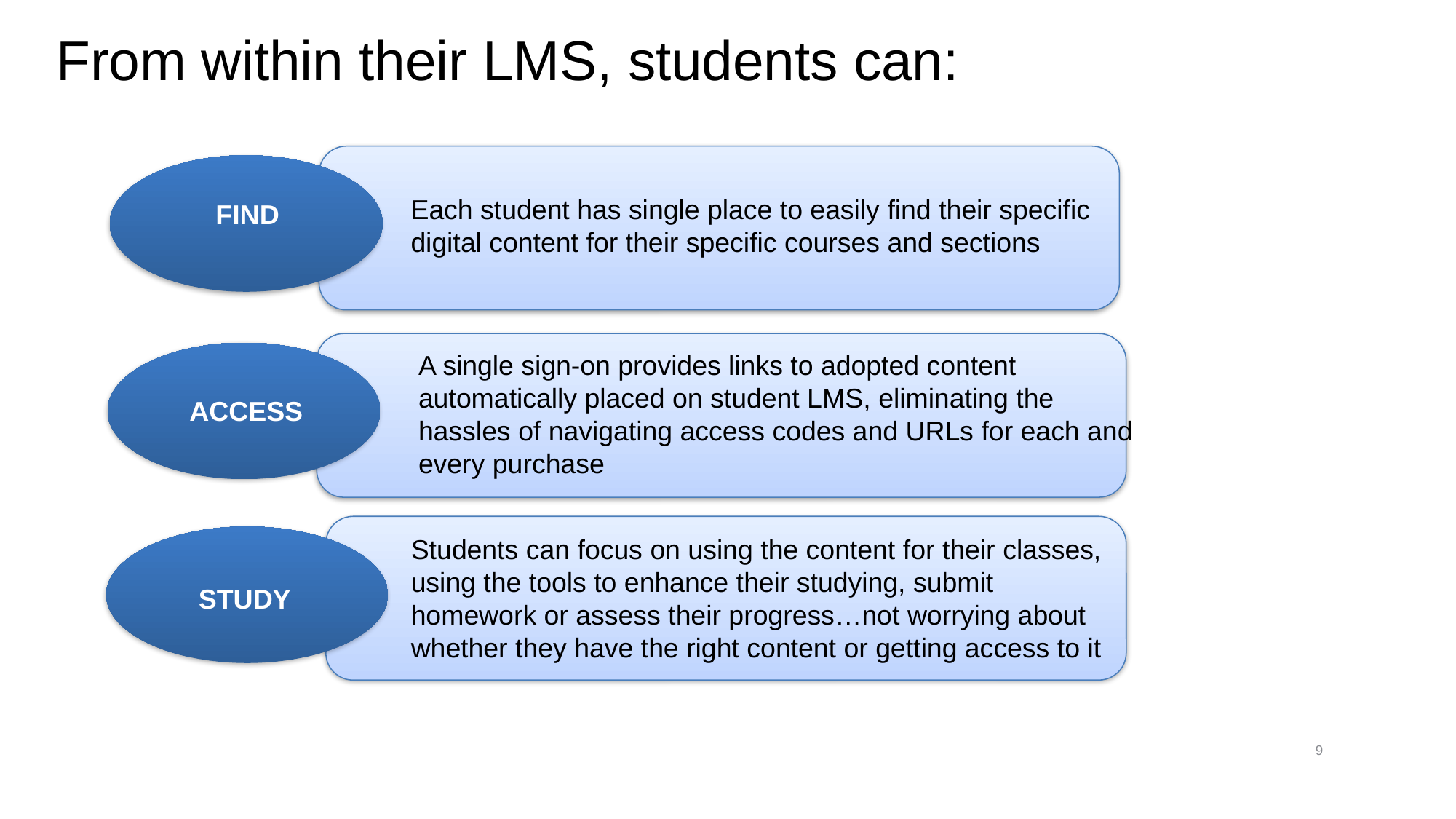

From within their LMS, students can:

FIND
Each student has single place to easily find their specific digital content for their specific courses and sections

ACCESS
A single sign-on provides links to adopted content automatically placed on student LMS, eliminating the hassles of navigating access codes and URLs for each and every purchase

Students can focus on using the content for their classes, using the tools to enhance their studying, submit homework or assess their progress…not worrying about whether they have the right content or getting access to it

STUDY
9